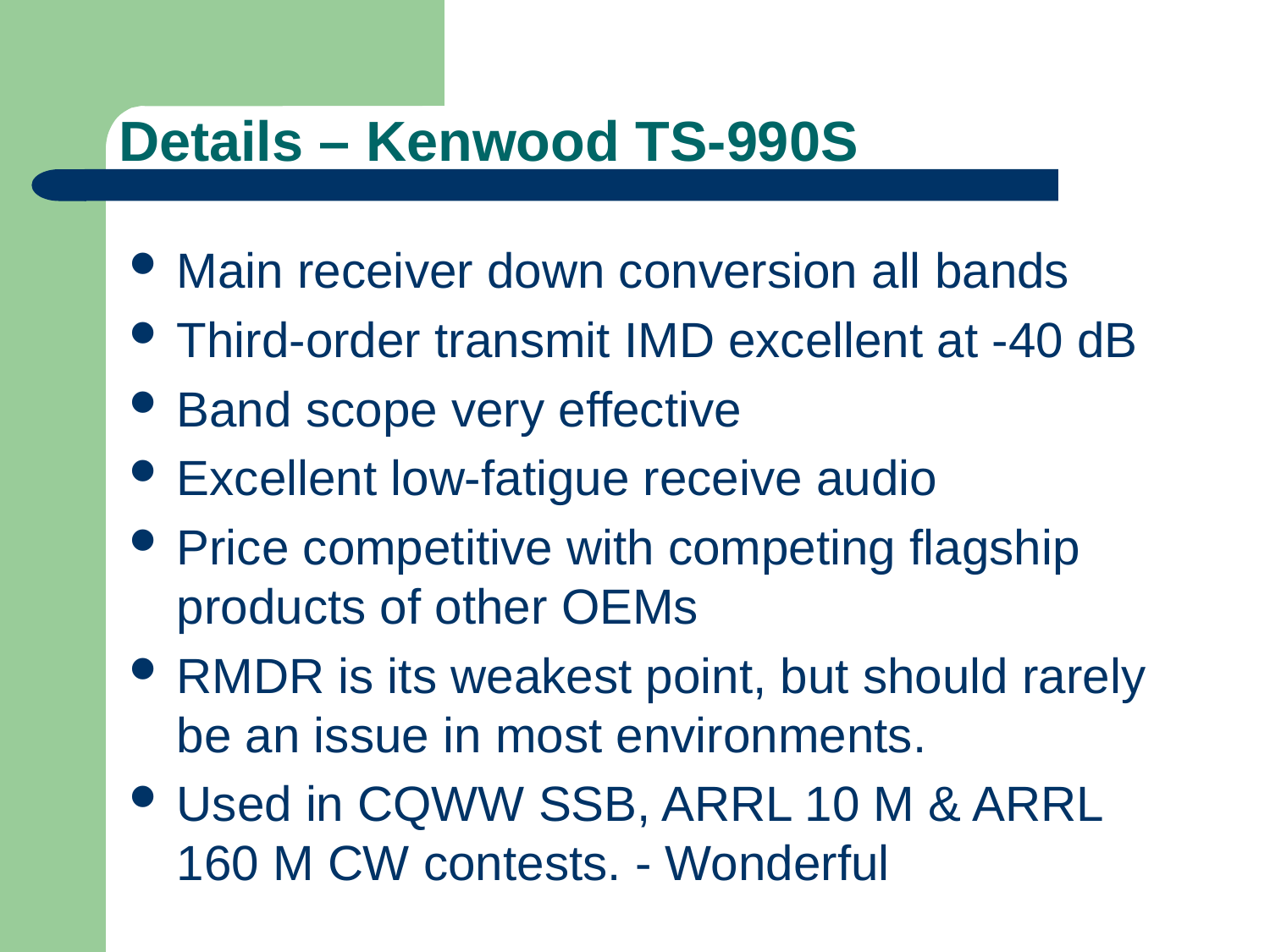

# Details – Kenwood TS-990S
Main receiver down conversion all bands
Third-order transmit IMD excellent at -40 dB
Band scope very effective
Excellent low-fatigue receive audio
Price competitive with competing flagship products of other OEMs
RMDR is its weakest point, but should rarely be an issue in most environments.
Used in CQWW SSB, ARRL 10 M & ARRL 160 M CW contests. - Wonderful